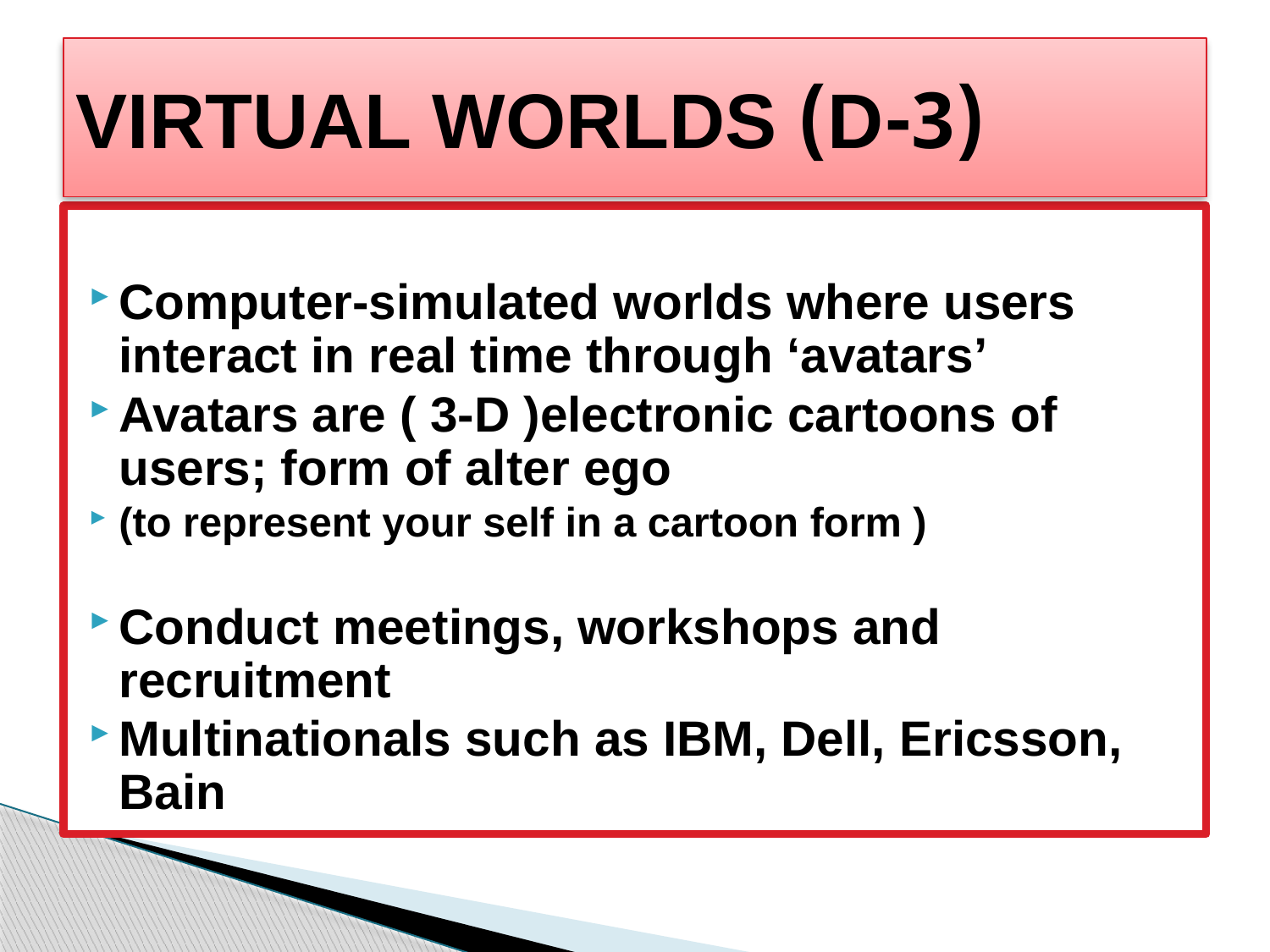

# (3-D) VIRTUAL WORLDS

Computer-simulated worlds where users interact in real time through ‘avatars’
Avatars are ( 3-D )electronic cartoons of users; form of alter ego
(to represent your self in a cartoon form )

Conduct meetings, workshops and recruitment
Multinationals such as IBM, Dell, Ericsson, Bain